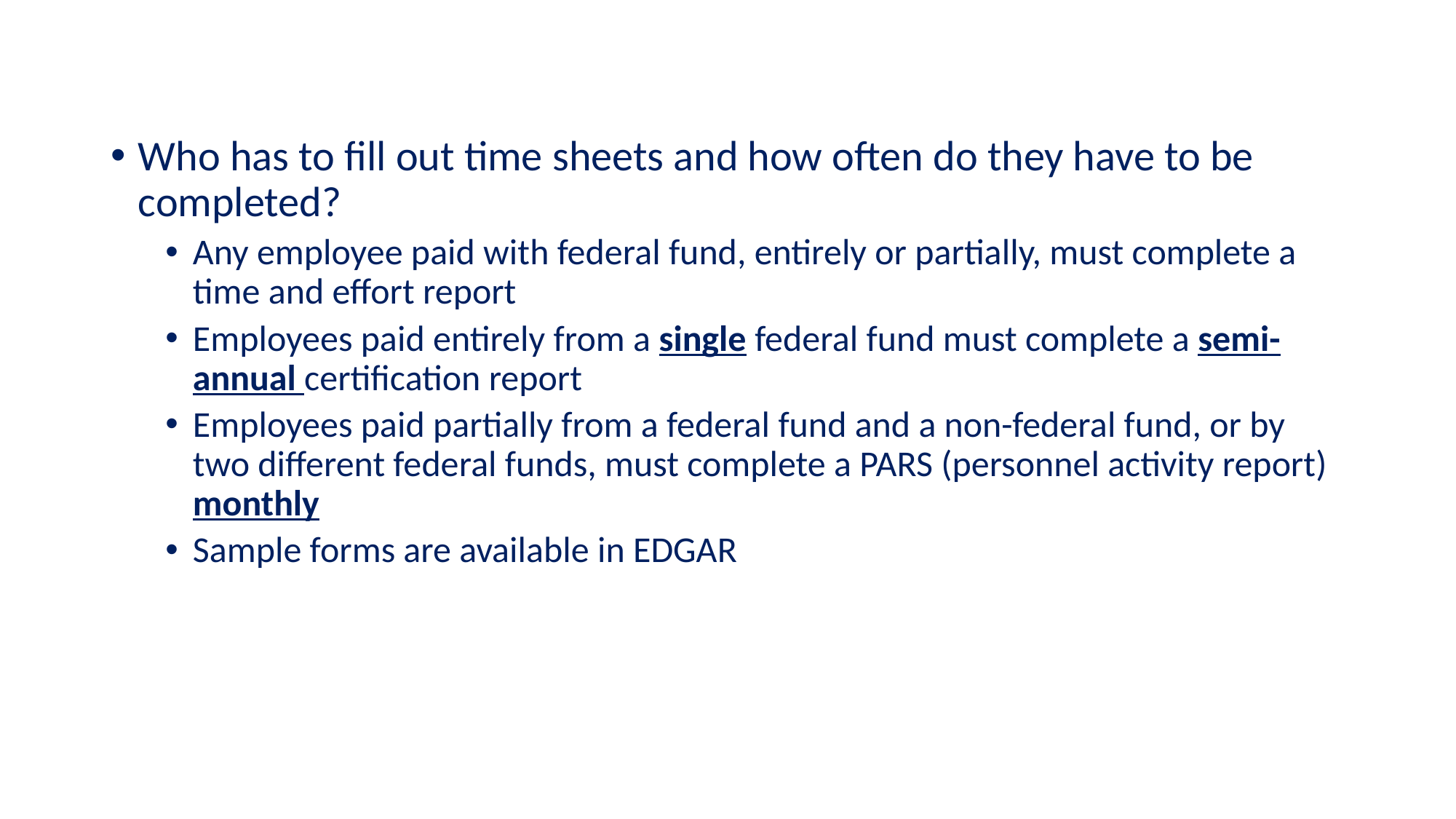

Who has to fill out time sheets and how often do they have to be completed?
Any employee paid with federal fund, entirely or partially, must complete a time and effort report
Employees paid entirely from a single federal fund must complete a semi-annual certification report
Employees paid partially from a federal fund and a non-federal fund, or by two different federal funds, must complete a PARS (personnel activity report) monthly
Sample forms are available in EDGAR